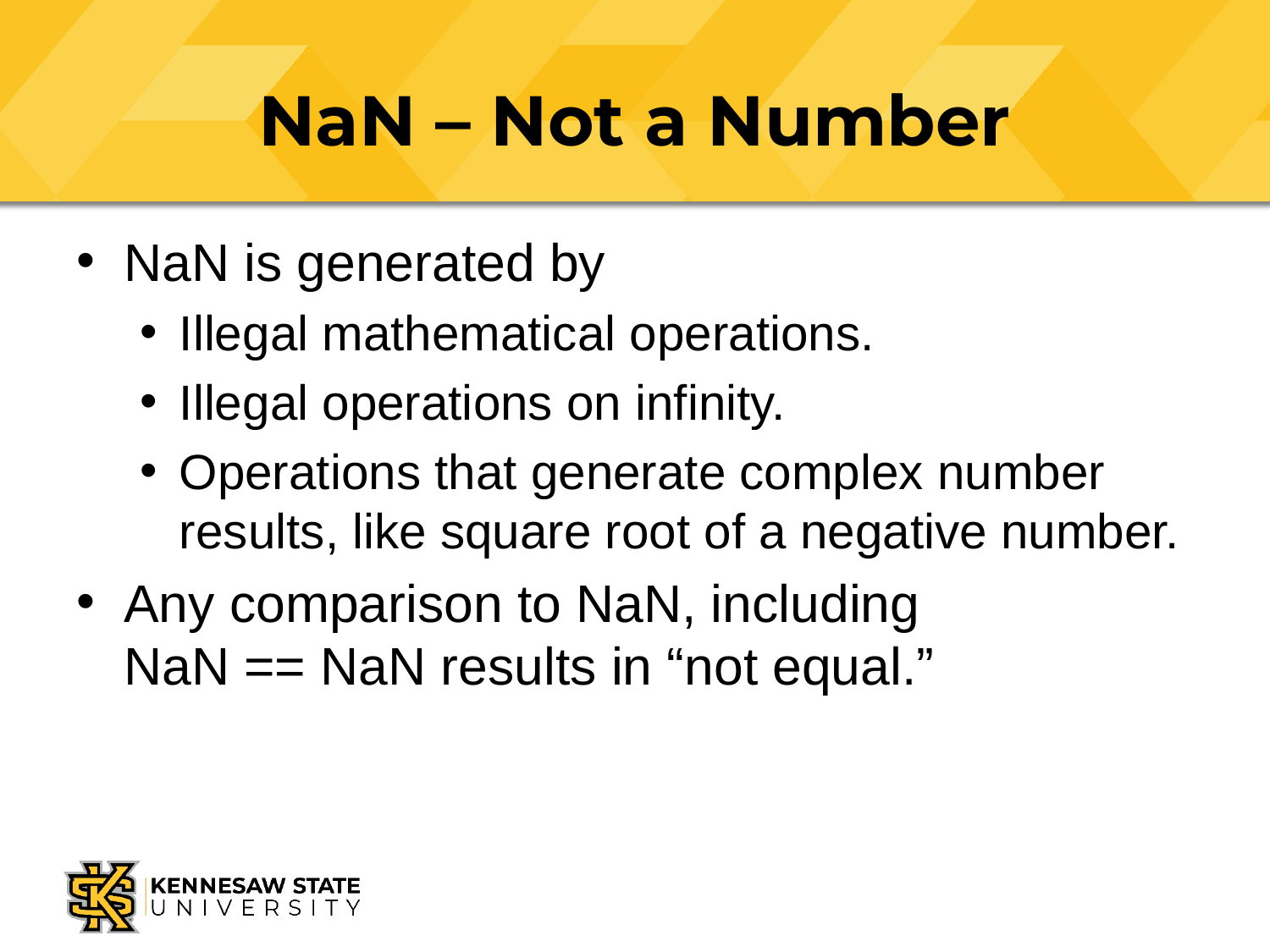

# NaN – Not a Number
NaN is generated by
Illegal mathematical operations.
Illegal operations on infinity.
Operations that generate complex number results, like square root of a negative number.
Any comparison to NaN, including
NaN == NaN results in “not equal.”